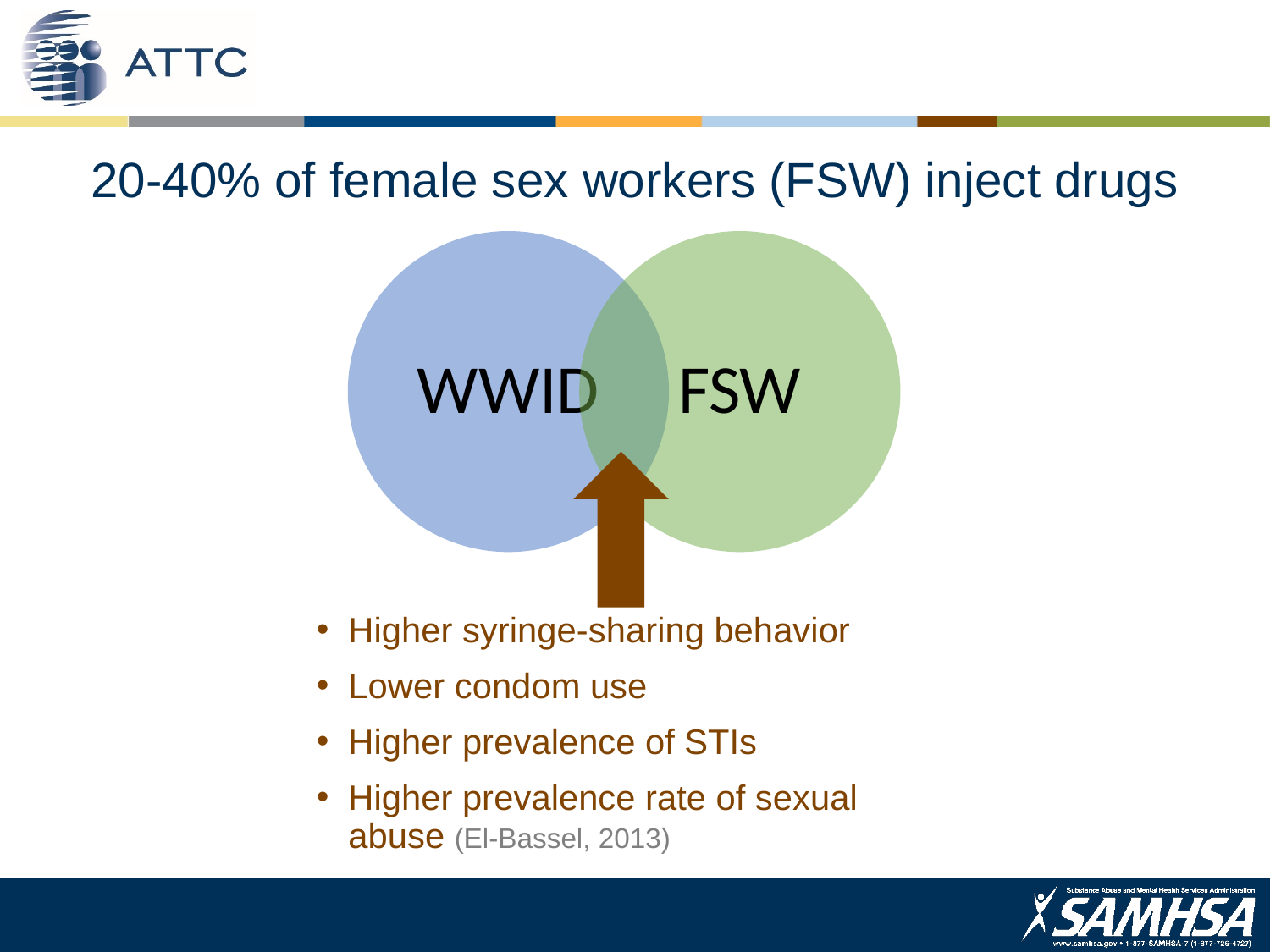

20-40% of female sex workers (FSW) inject drugs

WWID
FSW

Higher syringe-sharing behavior
Lower condom use
Higher prevalence of STIs
Higher prevalence rate of sexual abuse (El-Bassel, 2013)